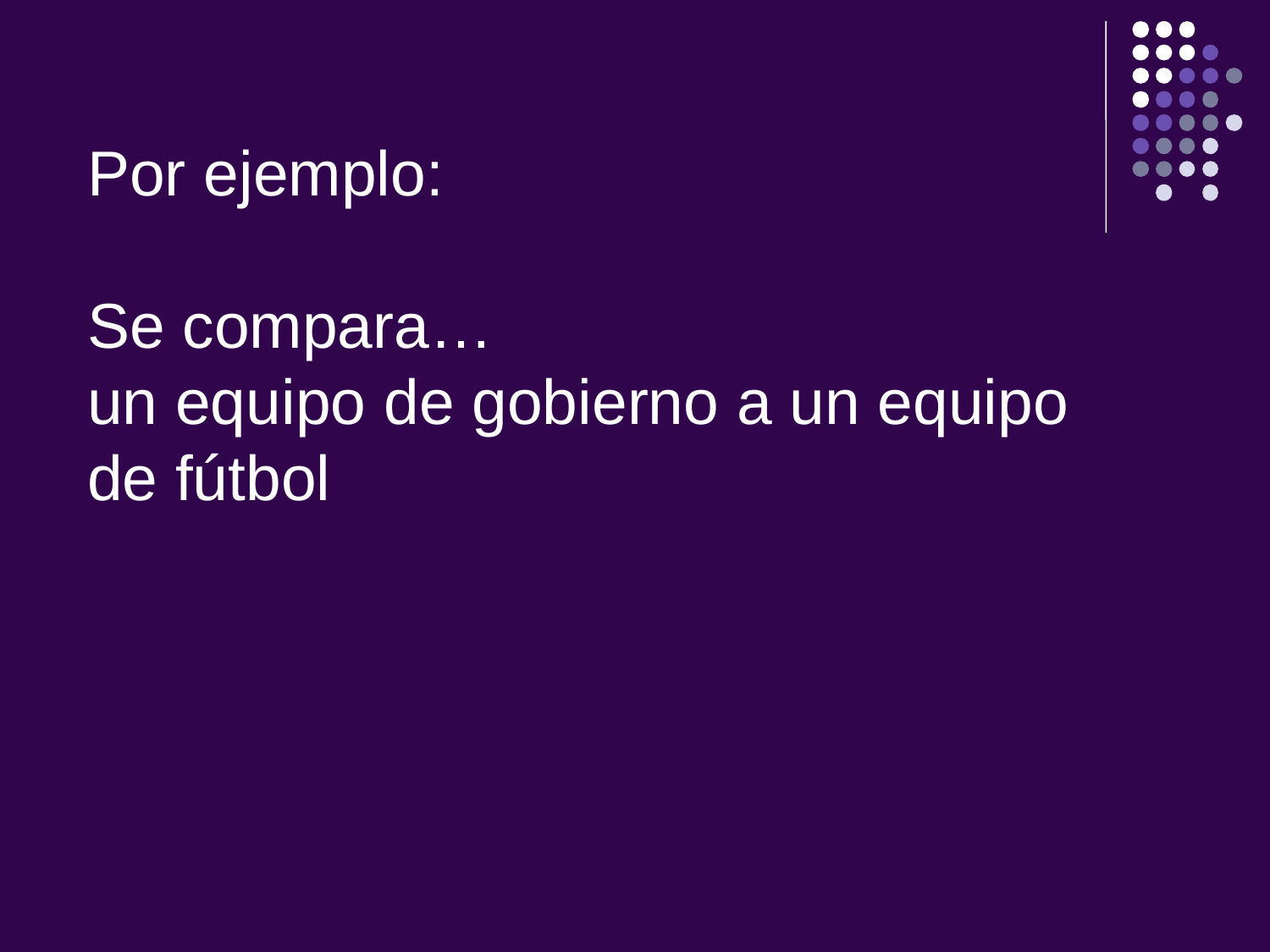

Por ejemplo:
Se compara…
un equipo de gobierno a un equipo de fútbol